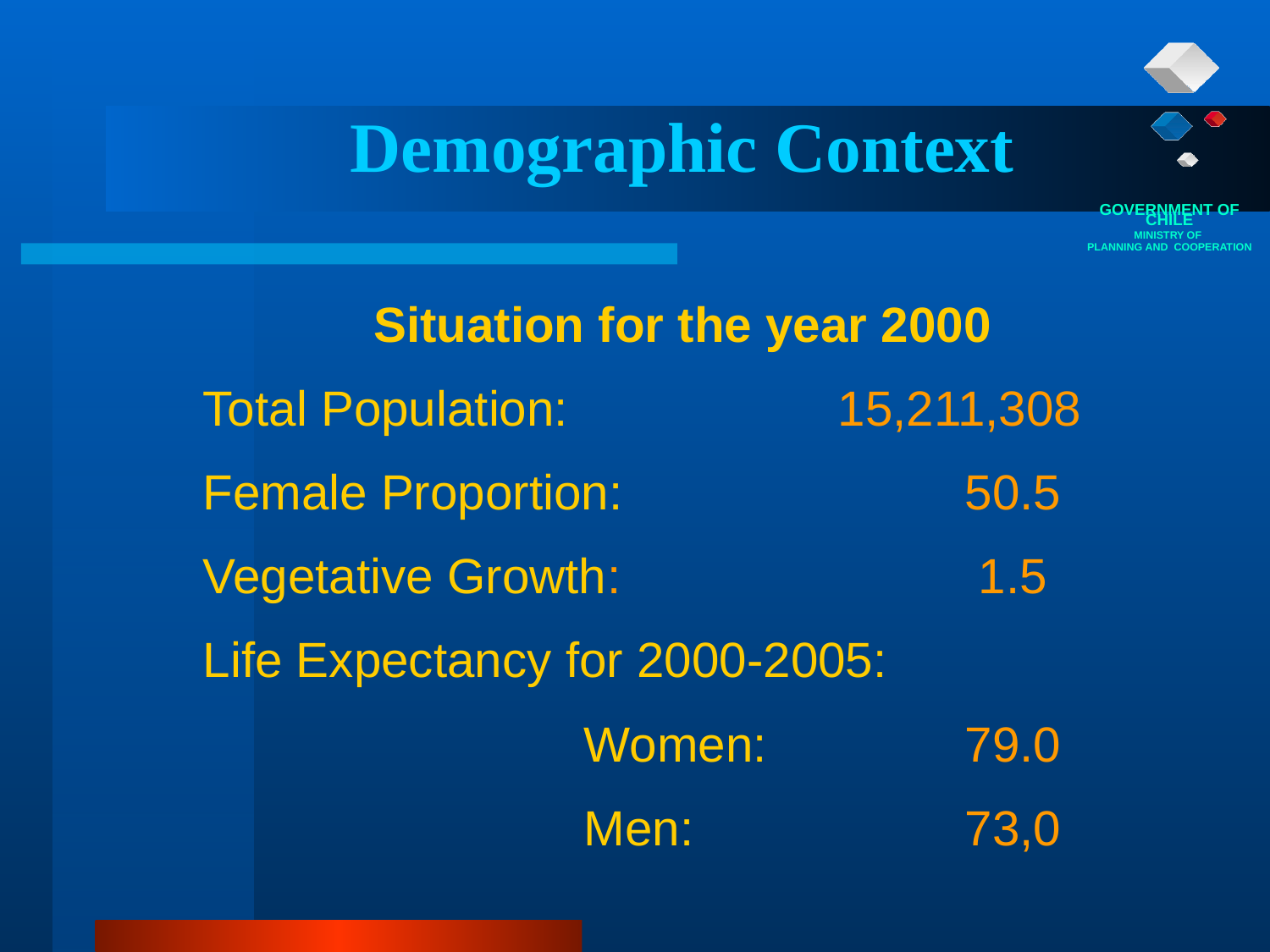

Demographic Context
GOVERNMENT OF CHILE
MINISTRY OF
PLANNING AND  COOPERATION
Situation for the year 2000
Total Population:			15,211,308
Female Proportion: 			50.5
Vegetative Growth:			 1.5
Life Expectancy for 2000-2005:
			Women:		79.0
			Men:			73,0